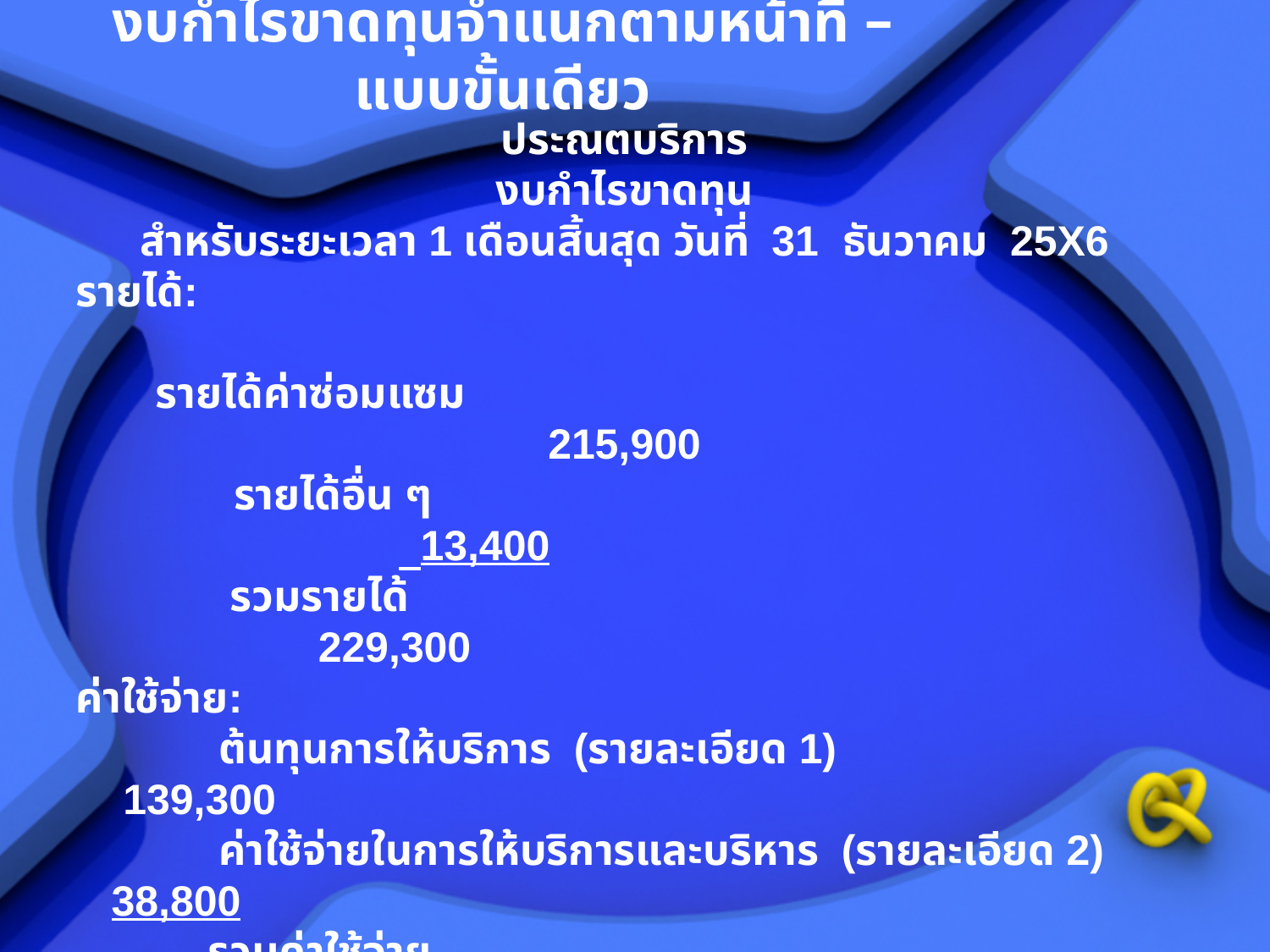

# งบกำไรขาดทุนจำแนกตามหน้าที่ – แบบขั้นเดียว
ประณตบริการ
งบกำไรขาดทุน
สำหรับระยะเวลา 1 เดือนสิ้นสุด วันที่  31  ธันวาคม  25X6
รายได้:
 	รายได้ค่าซ่อมแซม                                                          215,900
              รายได้อื่น ๆ                                                                           13,400
              รวมรายได้                                                                                            229,300
ค่าใช้จ่าย:
             ต้นทุนการให้บริการ  (รายละเอียด 1)                                 139,300
             ค่าใช้จ่ายในการให้บริการและบริหาร  (รายละเอียด 2)         38,800
            รวมค่าใช้จ่าย                                                                                          178,100
กำไรก่อนต้นทุนทางการเงินและค่าใช้จ่ายภาษีเงินได้                                           51,200
หัก  ต้นทุนทางการเงิน (ดอกเบี้ยจ่าย)                                                                  12,000
กำไรก่อนค่าใช้จ่ายภาษีเงินได้                                                                               39,200
หัก  ภาษีเงินได้                                                                                                           XX
กำไรสุทธิ                                                                                                              39,200